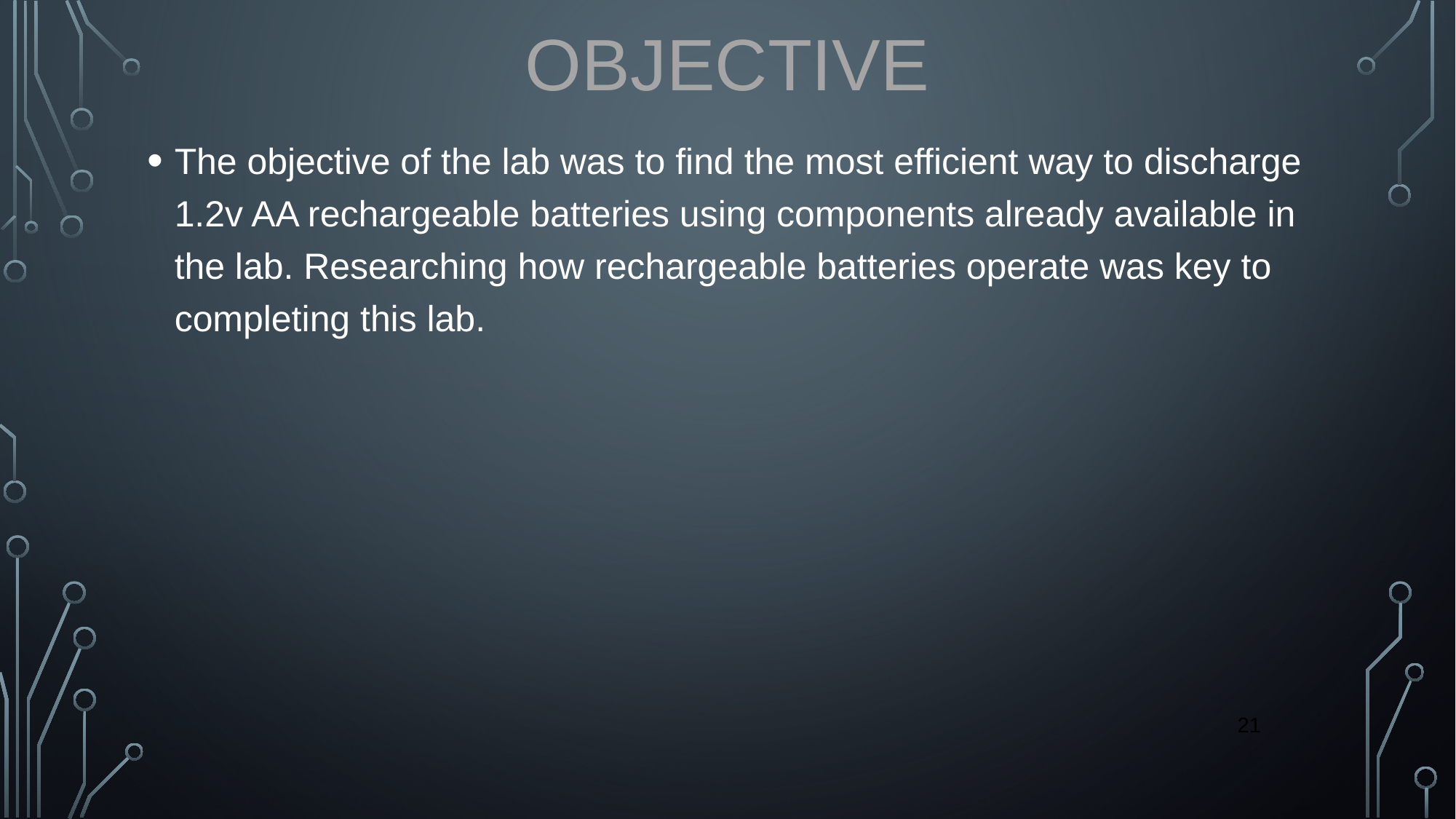

# OBJECTIVE
The objective of the lab was to find the most efficient way to discharge 1.2v AA rechargeable batteries using components already available in the lab. Researching how rechargeable batteries operate was key to completing this lab.
21